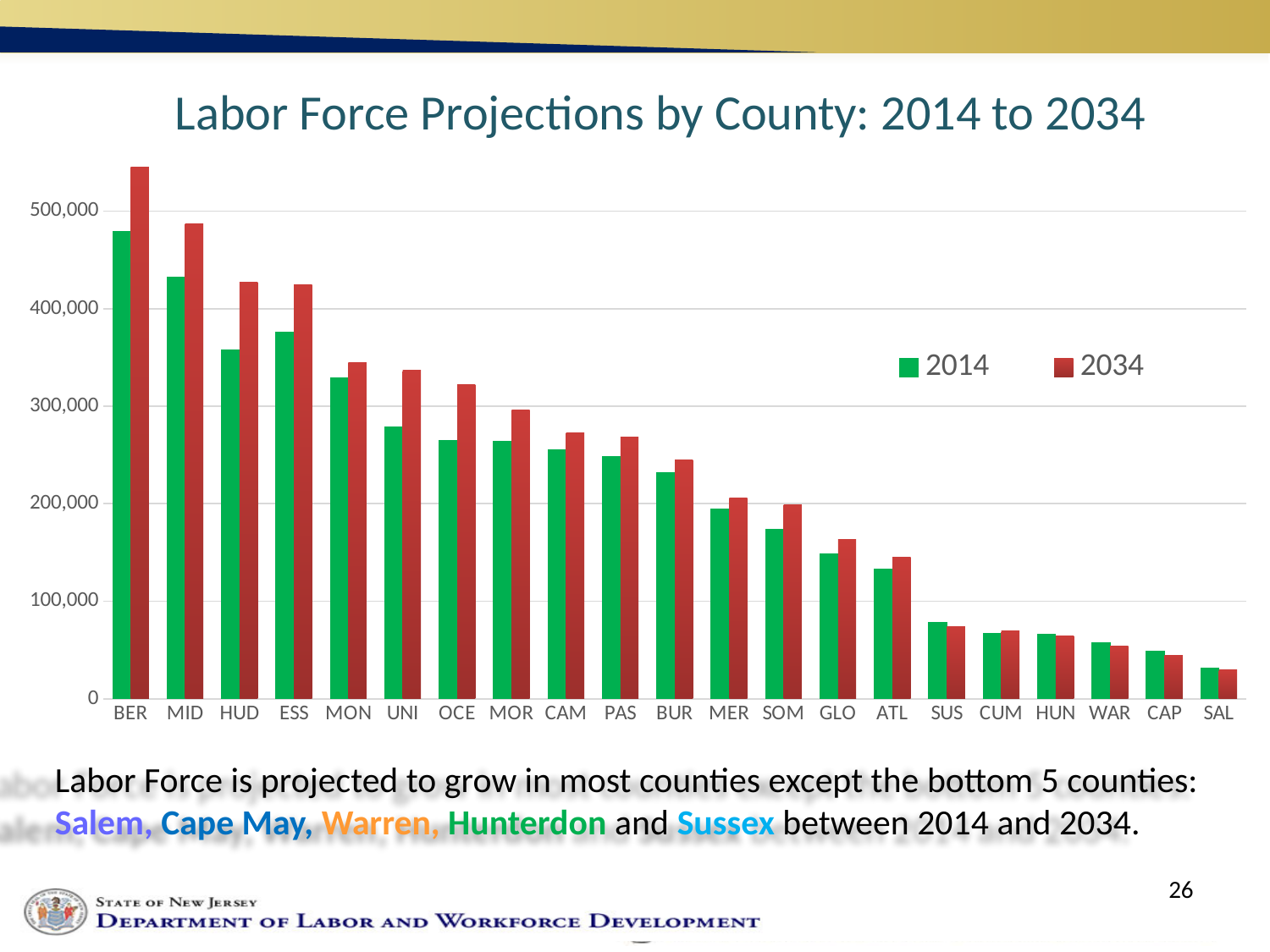

Labor Force Projections by County: 2014 to 2034

### Chart

| Category | 2014 | 2034 |
|---|---|---|
| BER | 479400.00000000006 | 545139.0971955024 |
| MID | 432100.0 | 487189.6750023262 |
| HUD | 357900.0 | 427513.56193216797 |
| ESS | 375900.0 | 424672.373781556 |
| MON | 328700.00000000006 | 344824.15539675107 |
| UNI | 279100.00000000006 | 337097.7440639599 |
| OCE | 265300.00000000006 | 321819.73774553 |
| MOR | 263900.0 | 296131.53513296414 |
| CAM | 255600.0 | 272376.07330217445 |
| PAS | 248400.00000000003 | 268224.13266870275 |
| BUR | 232000.0 | 244893.29834983262 |
| MER | 194500.0 | 206133.72970473918 |
| SOM | 173999.99999999994 | 198986.7079870305 |
| GLO | 148799.99999999997 | 163105.14631526655 |
| ATL | 133100.00000000003 | 145494.90777470253 |
| SUS | 78699.99999999996 | 73886.21481956006 |
| CUM | 67200.0 | 69270.5962613238 |
| HUN | 66400.00000000001 | 64022.17761452007 |
| WAR | 57400.00000000001 | 54053.73537775861 |
| CAP | 48800.00000000001 | 44510.59375031315 |
| SAL | 31399.999999999996 | 29313.2196721247 |
Labor Force is projected to grow in most counties except the bottom 5 counties: Salem, Cape May, Warren, Hunterdon and Sussex between 2014 and 2034.
26